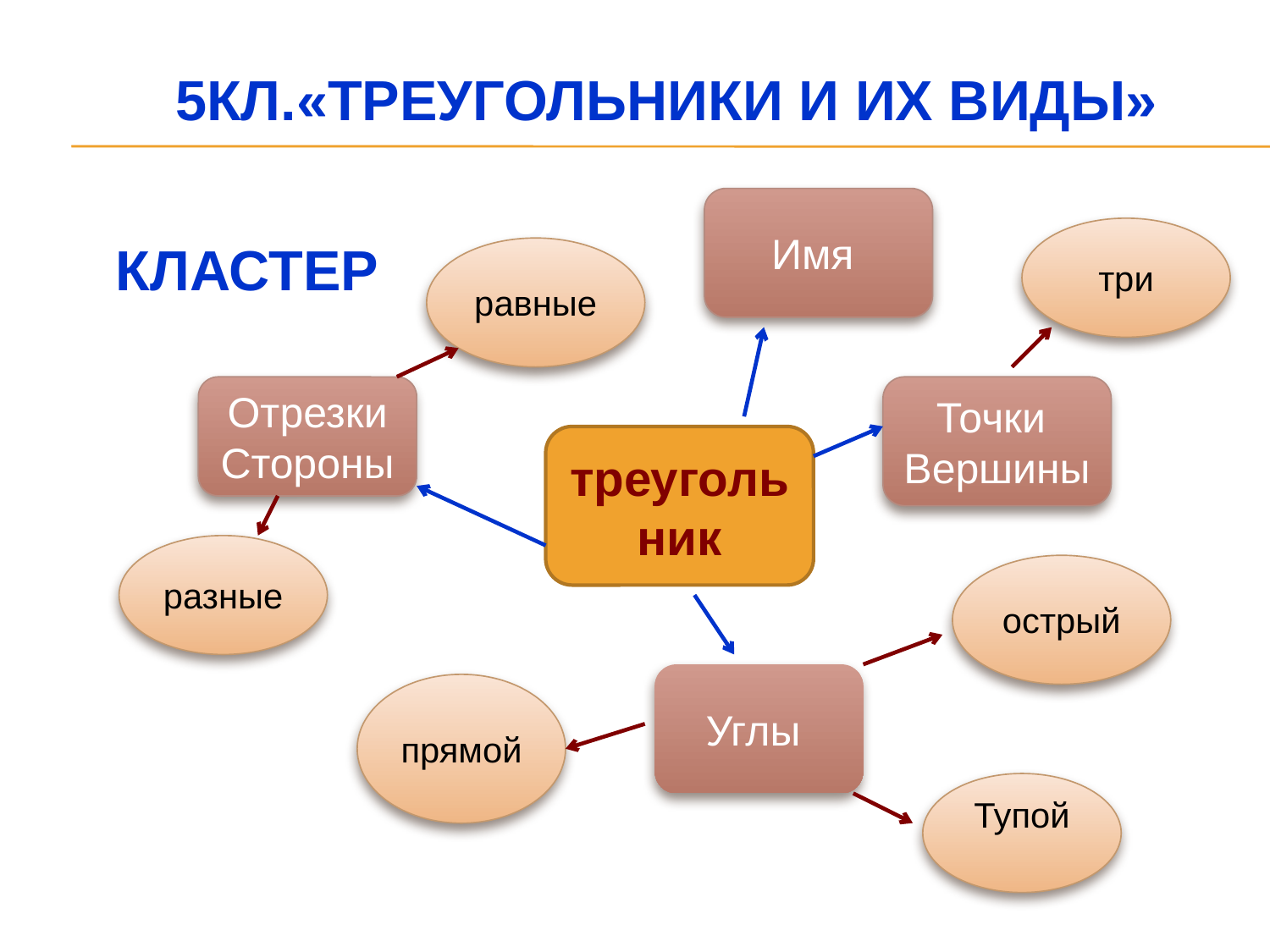

# 5кл.«треугольники и их виды»
Имя
три
кластер

равные
Отрезки
Стороны
Точки
Вершины
треугольник
разные
острый
Углы
прямой
Тупой